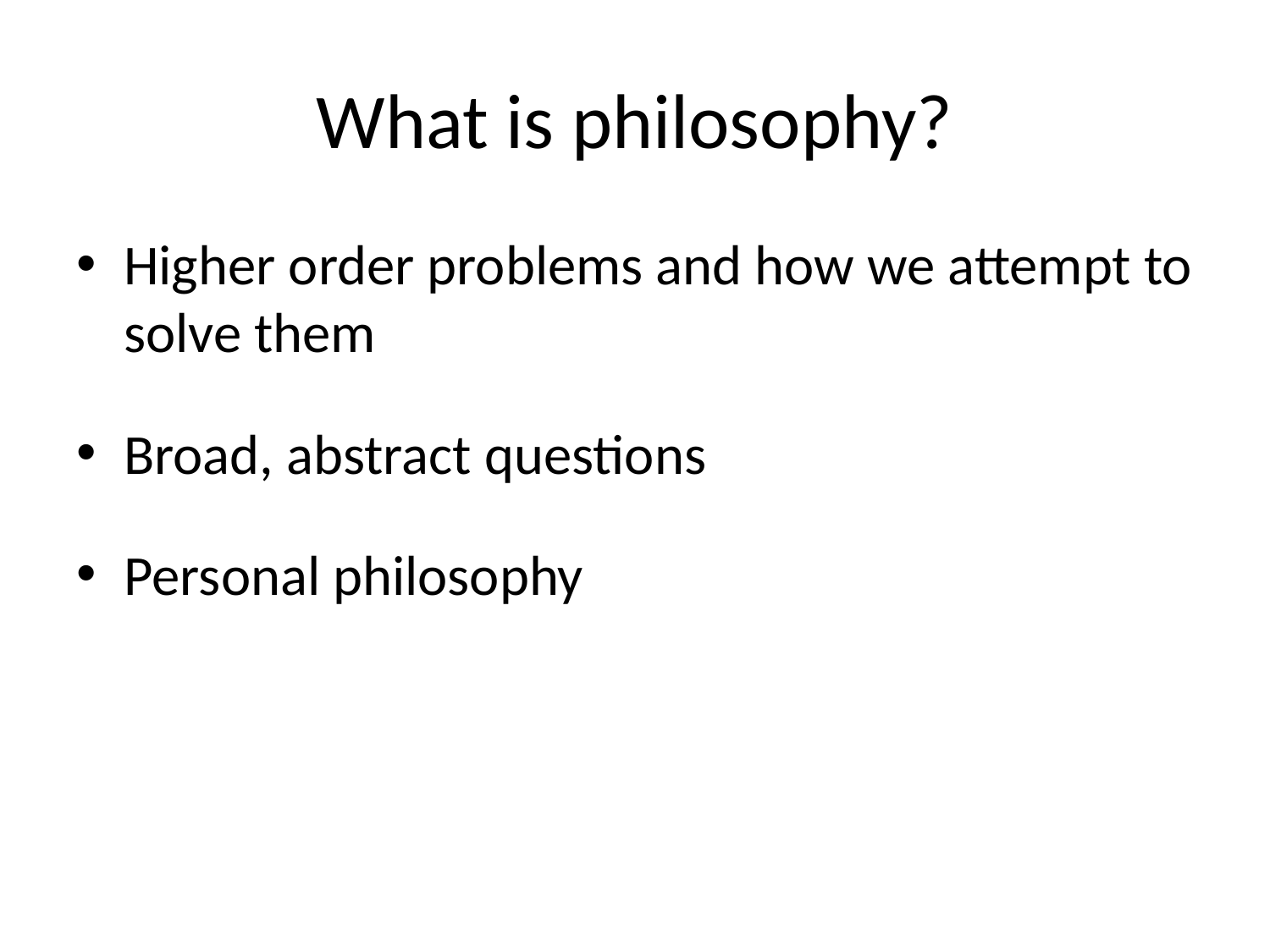

# What is philosophy?
Higher order problems and how we attempt to solve them
Broad, abstract questions
Personal philosophy